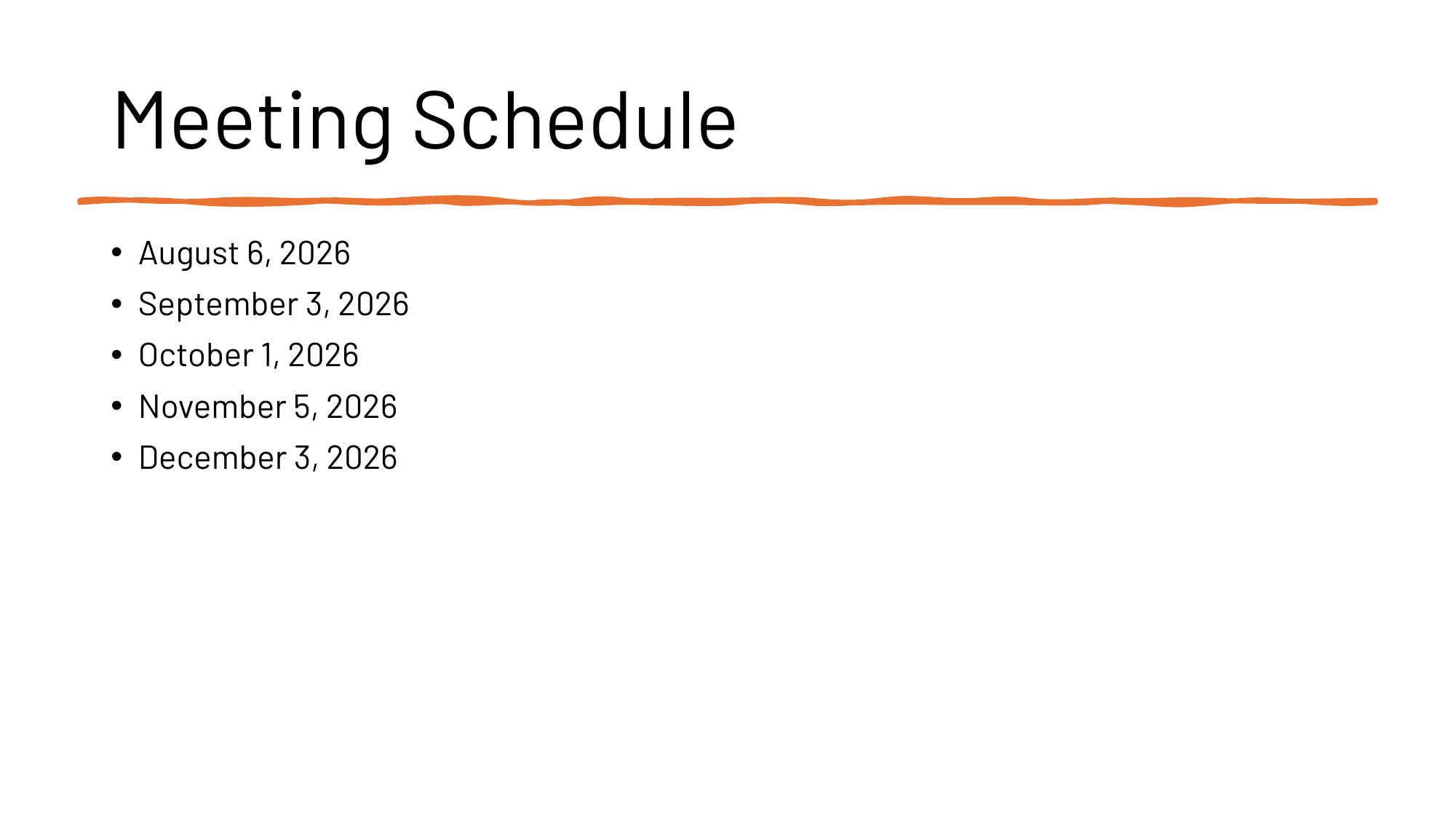

# Meeting Schedule

August 6, 2026
September 3, 2026
October 1, 2026
November 5, 2026
December 3, 2026